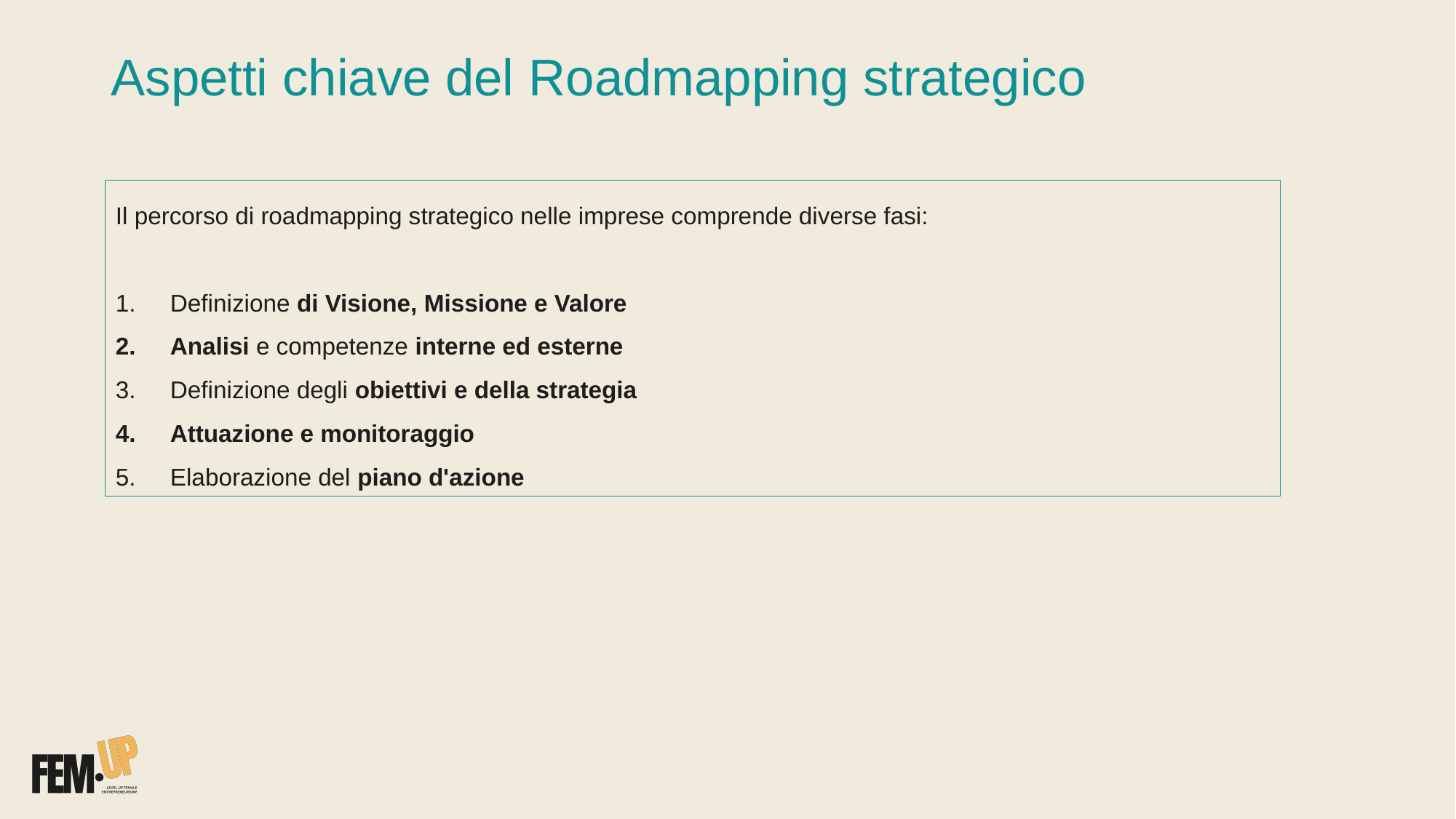

Aspetti chiave del Roadmapping strategico
Il percorso di roadmapping strategico nelle imprese comprende diverse fasi:

Definizione di Visione, Missione e Valore
Analisi e competenze interne ed esterne
Definizione degli obiettivi e della strategia
Attuazione e monitoraggio
Elaborazione del piano d'azione